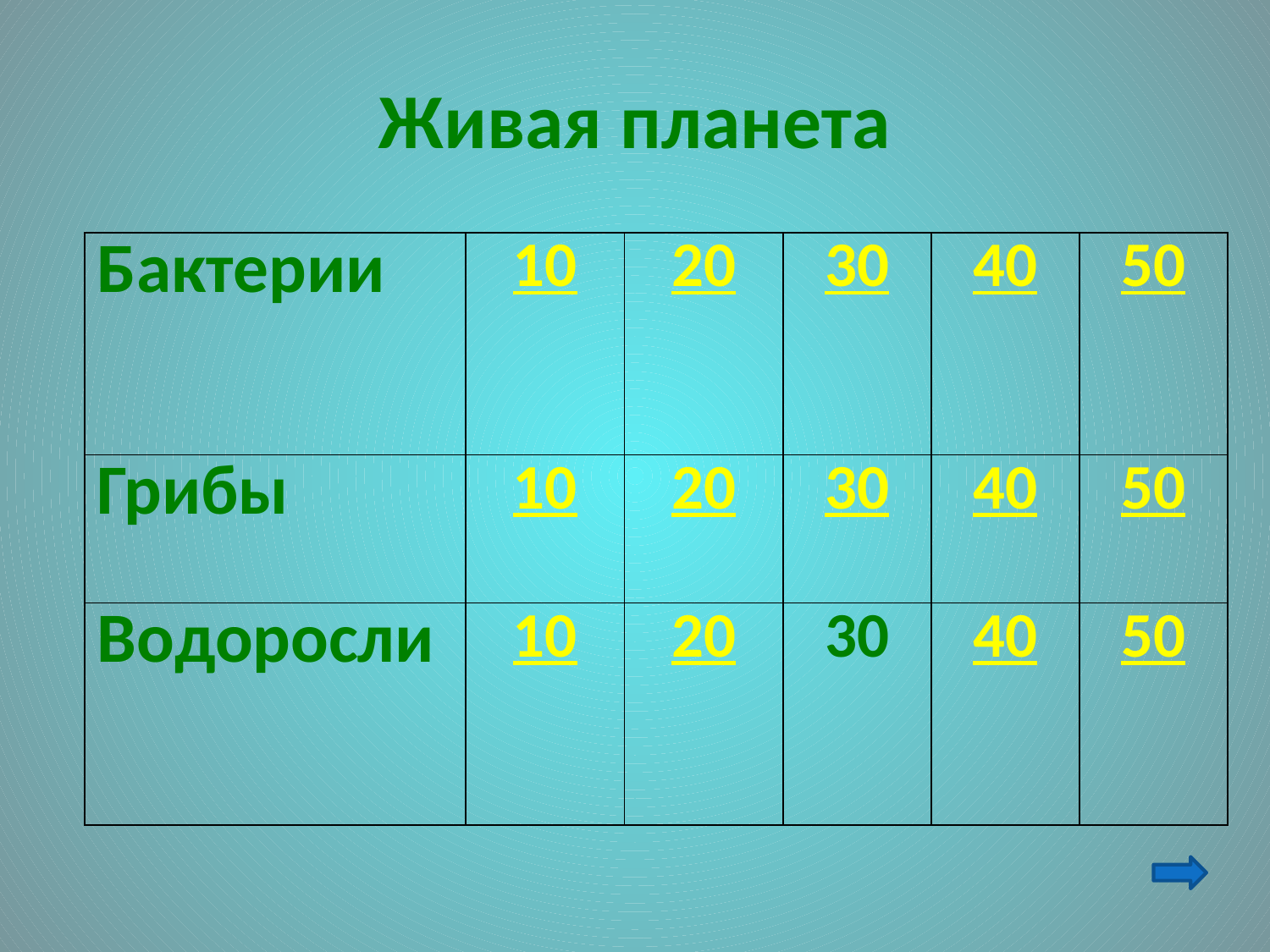

# Живая планета
| Бактерии | 10 | 20 | 30 | 40 | 50 |
| --- | --- | --- | --- | --- | --- |
| Грибы | 10 | 20 | 30 | 40 | 50 |
| Водоросли | 10 | 20 | 30 | 40 | 50 |